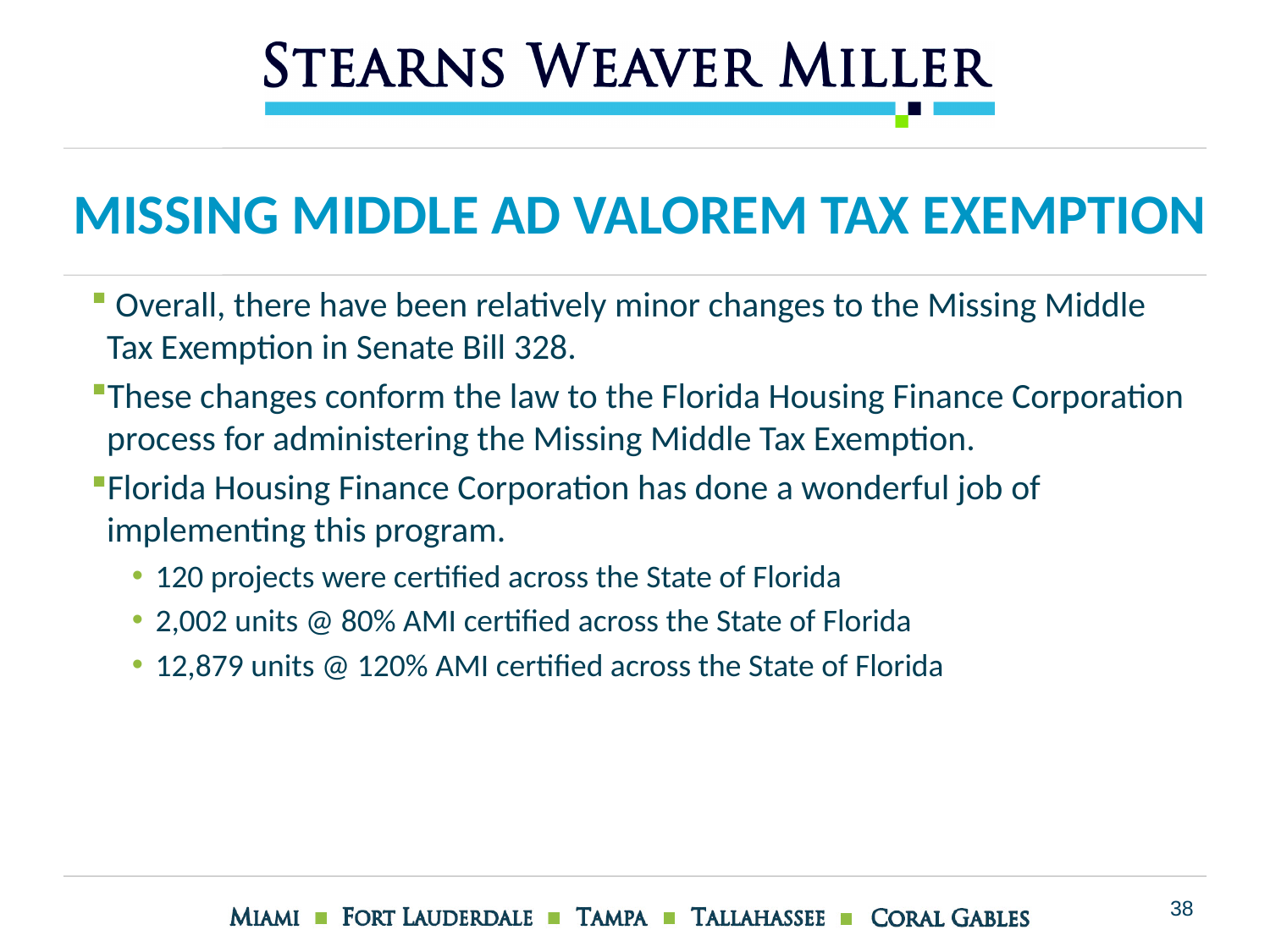

# Missing middle ad valorem tax exemption
 Overall, there have been relatively minor changes to the Missing Middle Tax Exemption in Senate Bill 328.
These changes conform the law to the Florida Housing Finance Corporation process for administering the Missing Middle Tax Exemption.
Florida Housing Finance Corporation has done a wonderful job of implementing this program.
120 projects were certified across the State of Florida
2,002 units @ 80% AMI certified across the State of Florida
12,879 units @ 120% AMI certified across the State of Florida

38